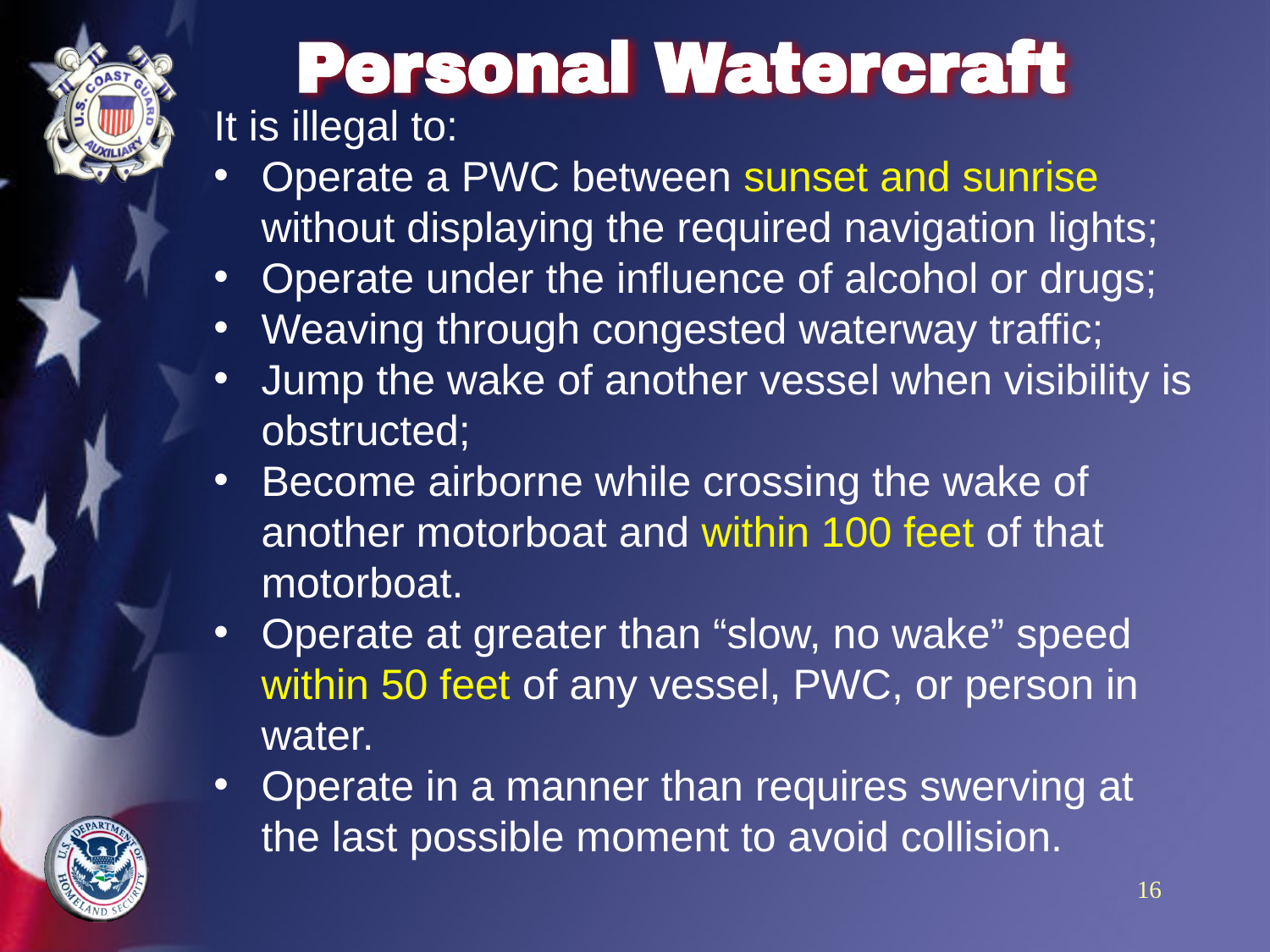

# Personal Watercraft
It is illegal to:
Operate a PWC between sunset and sunrise without displaying the required navigation lights;
Operate under the influence of alcohol or drugs;
Weaving through congested waterway traffic;
Jump the wake of another vessel when visibility is obstructed;
Become airborne while crossing the wake of another motorboat and within 100 feet of that motorboat.
Operate at greater than “slow, no wake” speed within 50 feet of any vessel, PWC, or person in water.
Operate in a manner than requires swerving at the last possible moment to avoid collision.
16